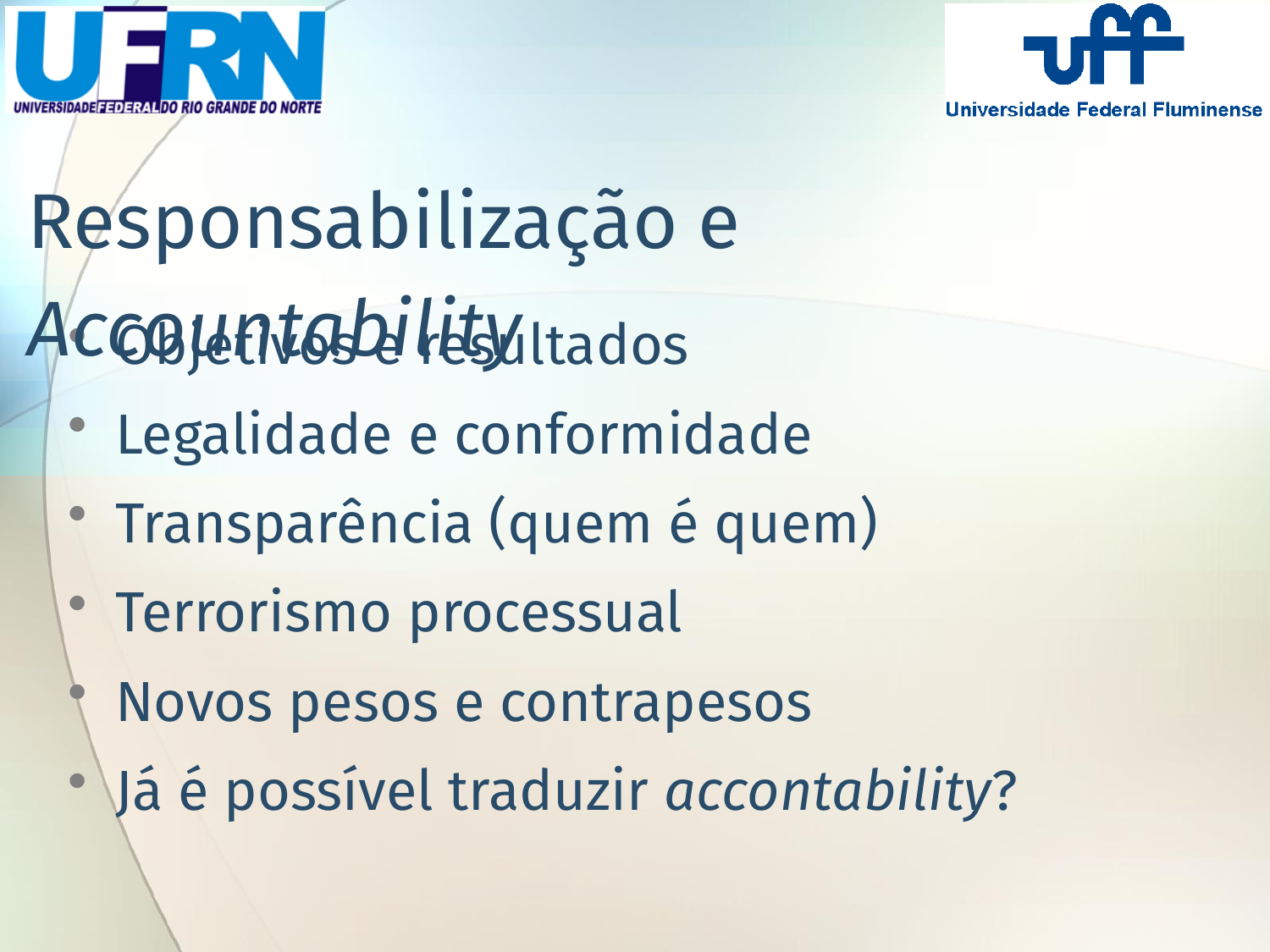

Responsabilização e Accountability
Objetivos e resultados
Legalidade e conformidade
Transparência (quem é quem)
Terrorismo processual
Novos pesos e contrapesos
Já é possível traduzir accontability?